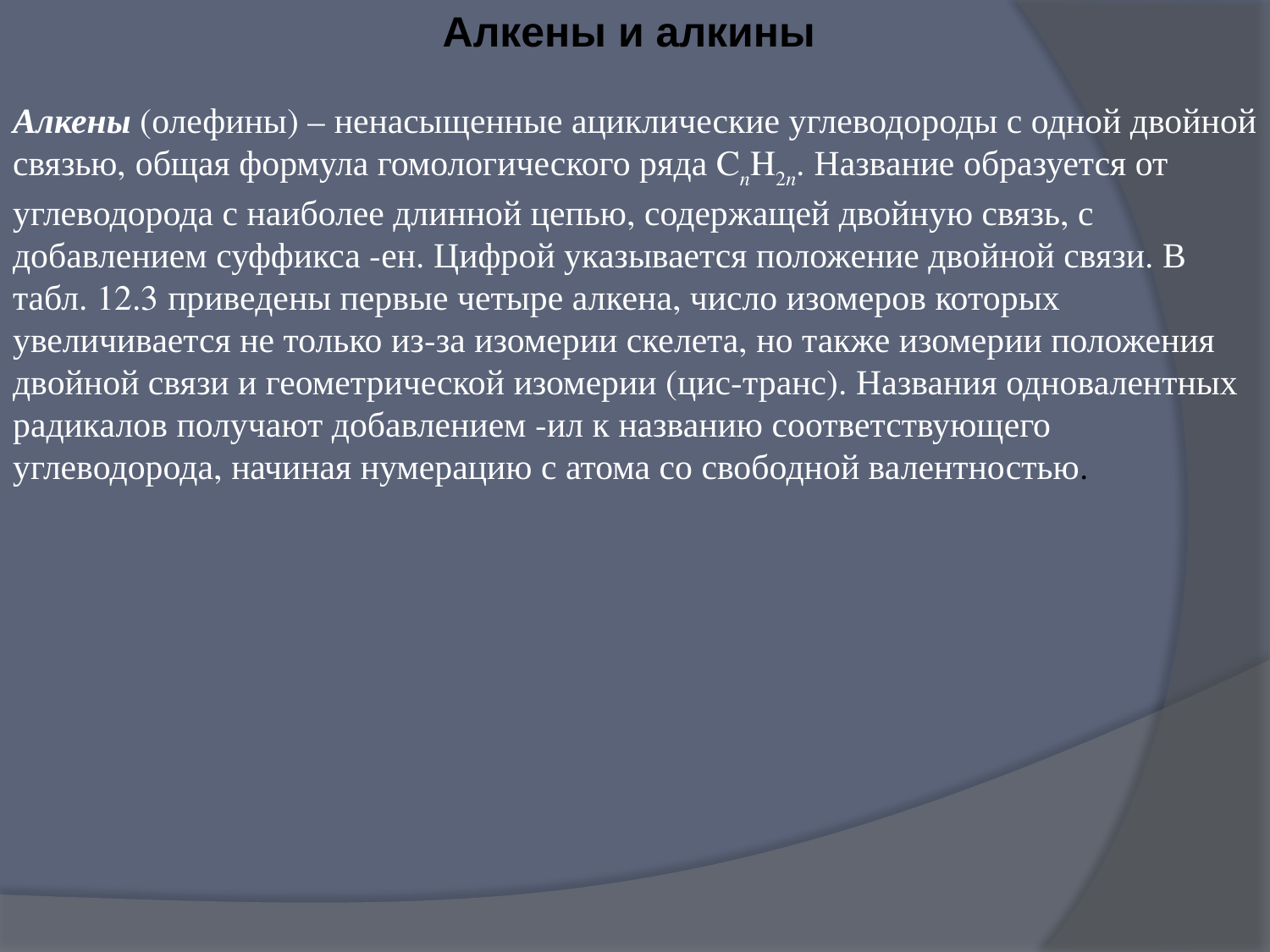

Алкены и алкины

Алкены (олефины) – ненасыщенные ациклические углеводороды с одной двойной связью, общая формула гомологического ряда CnH2n. Название образуется от углеводорода с наиболее длинной цепью, содержащей двойную связь, с добавлением суффикса -ен. Цифрой указывается положение двойной связи. В табл. 12.3 приведены первые четыре алкена, число изомеров которых увеличивается не только из-за изомерии скелета, но также изомерии положения двойной связи и геометрической изомерии (цис-транс). Названия одновалентных радикалов получают добавлением -ил к названию соответствующего углеводорода, начиная нумерацию с атома со свободной валентностью.